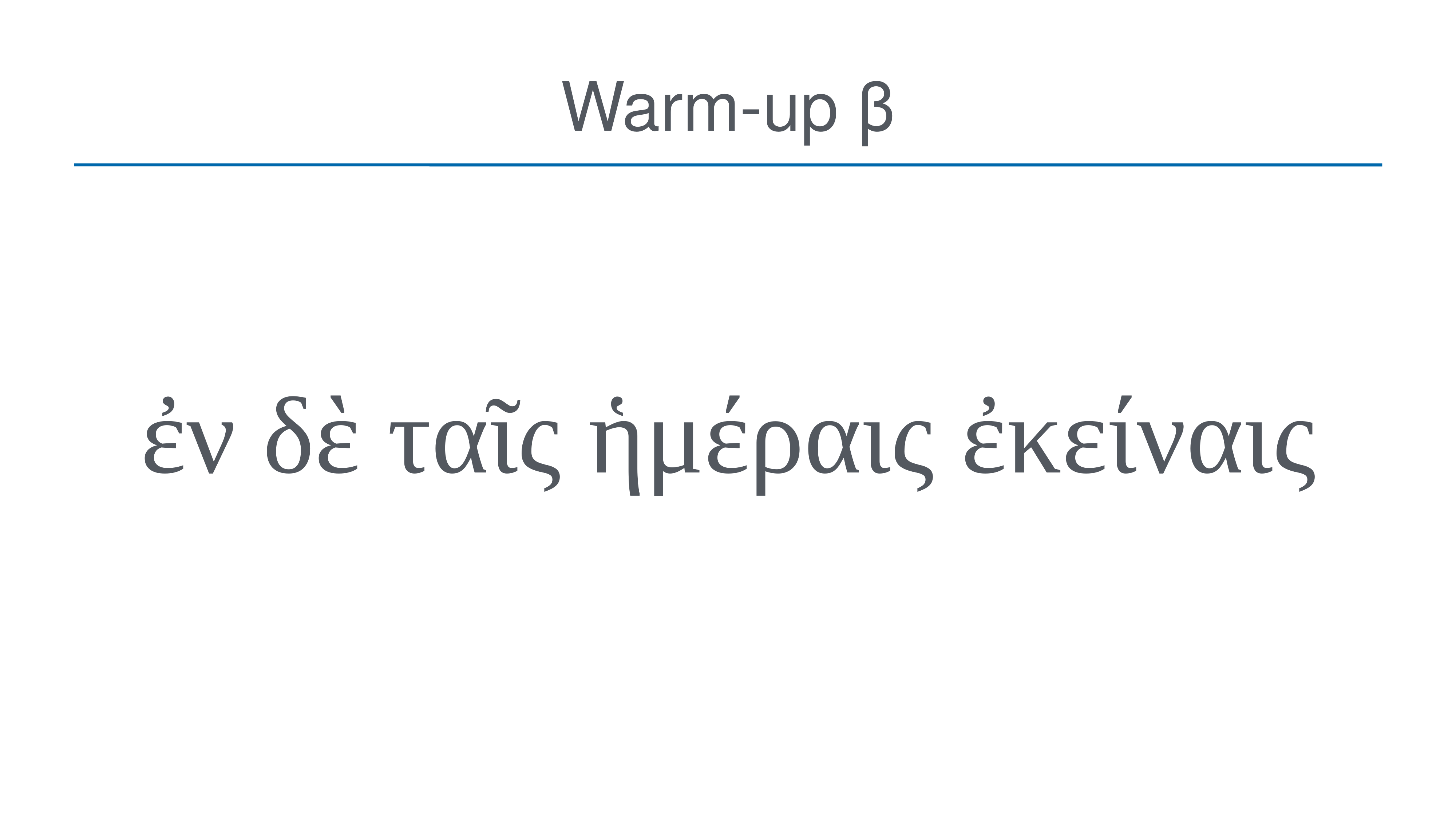

# Warm-up β
ἐν δὲ ταῖς ἡμέραις ἐκείναις